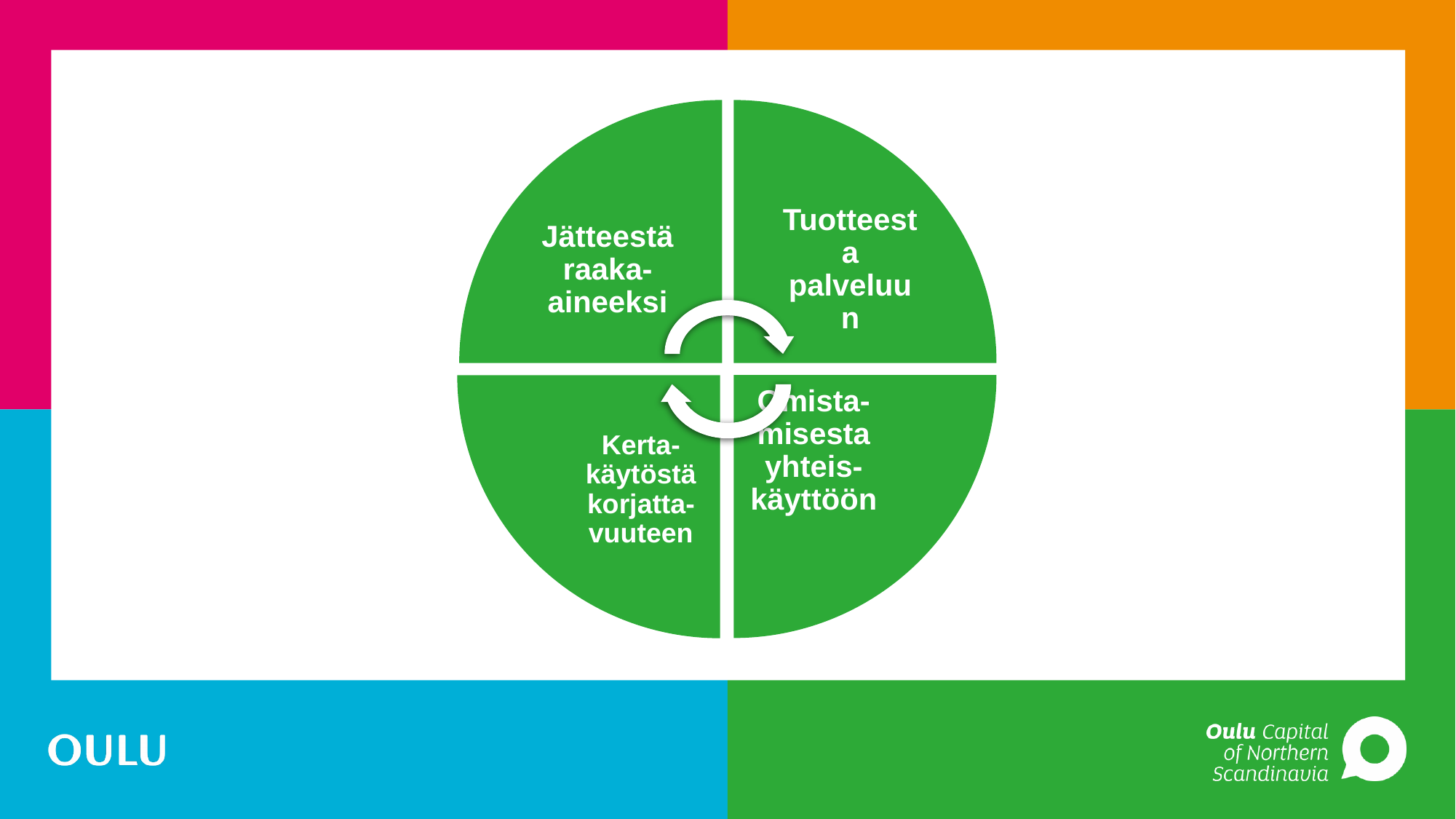

Jätteestä raaka-aineeksi
Tuotteesta palveluun
Omista-misesta yhteis-käyttöön
Kerta-käytöstä korjatta-vuuteen